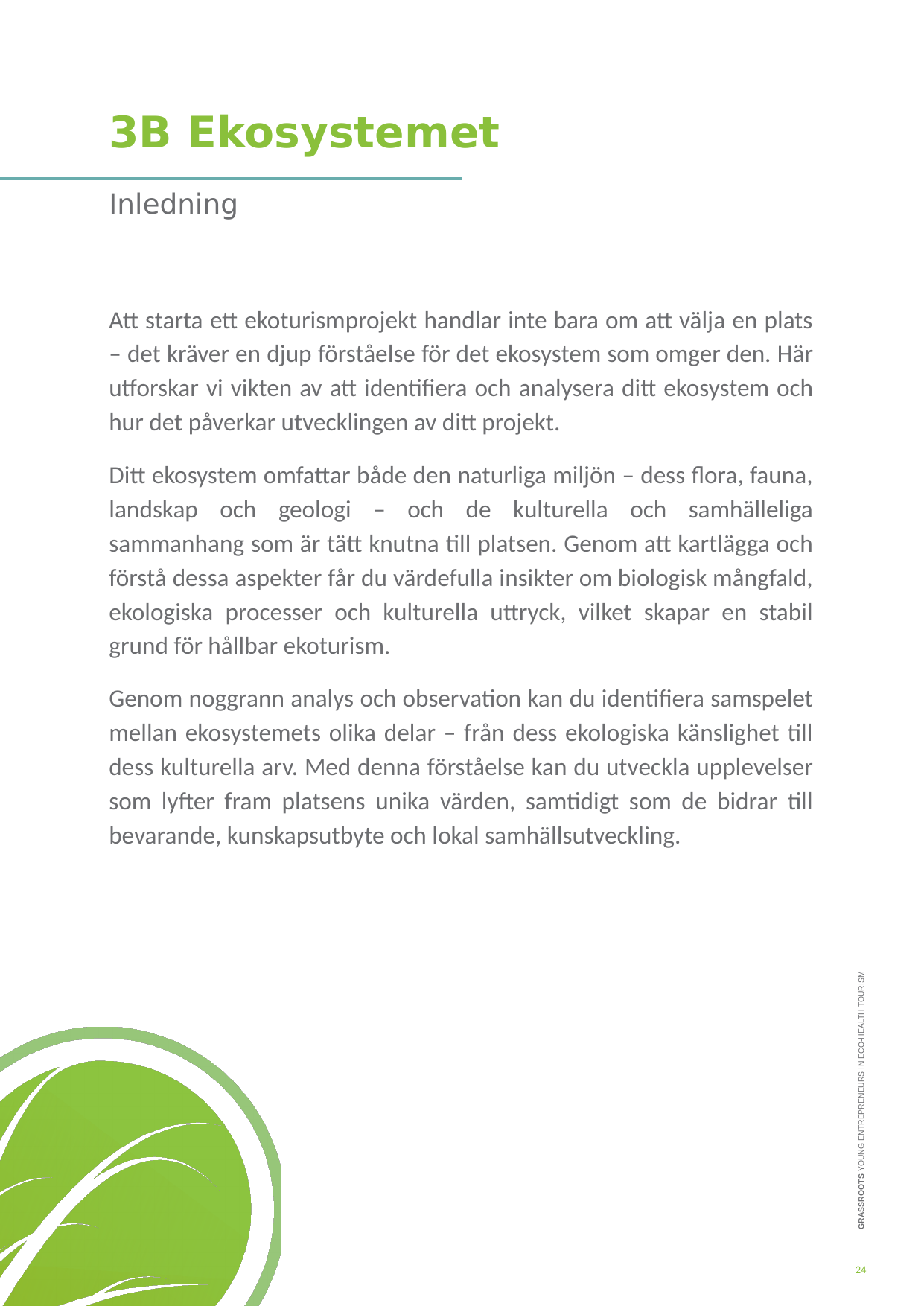

3B Ekosystemet
Inledning
Att starta ett ekoturismprojekt handlar inte bara om att välja en plats – det kräver en djup förståelse för det ekosystem som omger den. Här utforskar vi vikten av att identifiera och analysera ditt ekosystem och hur det påverkar utvecklingen av ditt projekt.
Ditt ekosystem omfattar både den naturliga miljön – dess flora, fauna, landskap och geologi – och de kulturella och samhälleliga sammanhang som är tätt knutna till platsen. Genom att kartlägga och förstå dessa aspekter får du värdefulla insikter om biologisk mångfald, ekologiska processer och kulturella uttryck, vilket skapar en stabil grund för hållbar ekoturism.
Genom noggrann analys och observation kan du identifiera samspelet mellan ekosystemets olika delar – från dess ekologiska känslighet till dess kulturella arv. Med denna förståelse kan du utveckla upplevelser som lyfter fram platsens unika värden, samtidigt som de bidrar till bevarande, kunskapsutbyte och lokal samhällsutveckling.

24